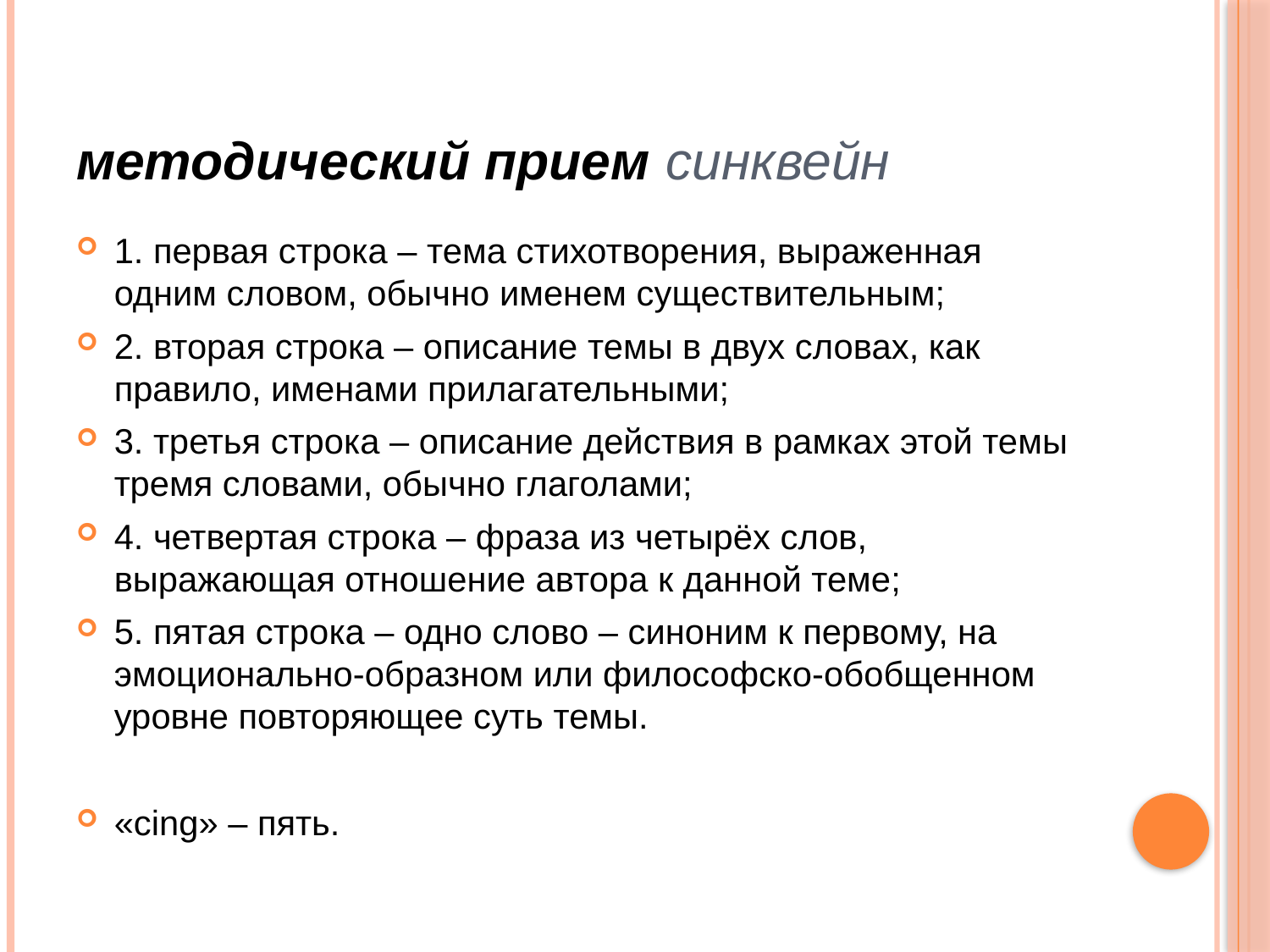

методический прием синквейн
1. первая строка – тема стихотворения, выраженная одним словом, обычно именем существительным;
2. вторая строка – описание темы в двух словах, как правило, именами прилагательными;
3. третья строка – описание действия в рамках этой темы тремя словами, обычно глаголами;
4. четвертая строка – фраза из четырёх слов, выражающая отношение автора к данной теме;
5. пятая строка – одно слово – синоним к первому, на эмоционально-образном или философско-обобщенном уровне повторяющее суть темы.

«cing» – пять.